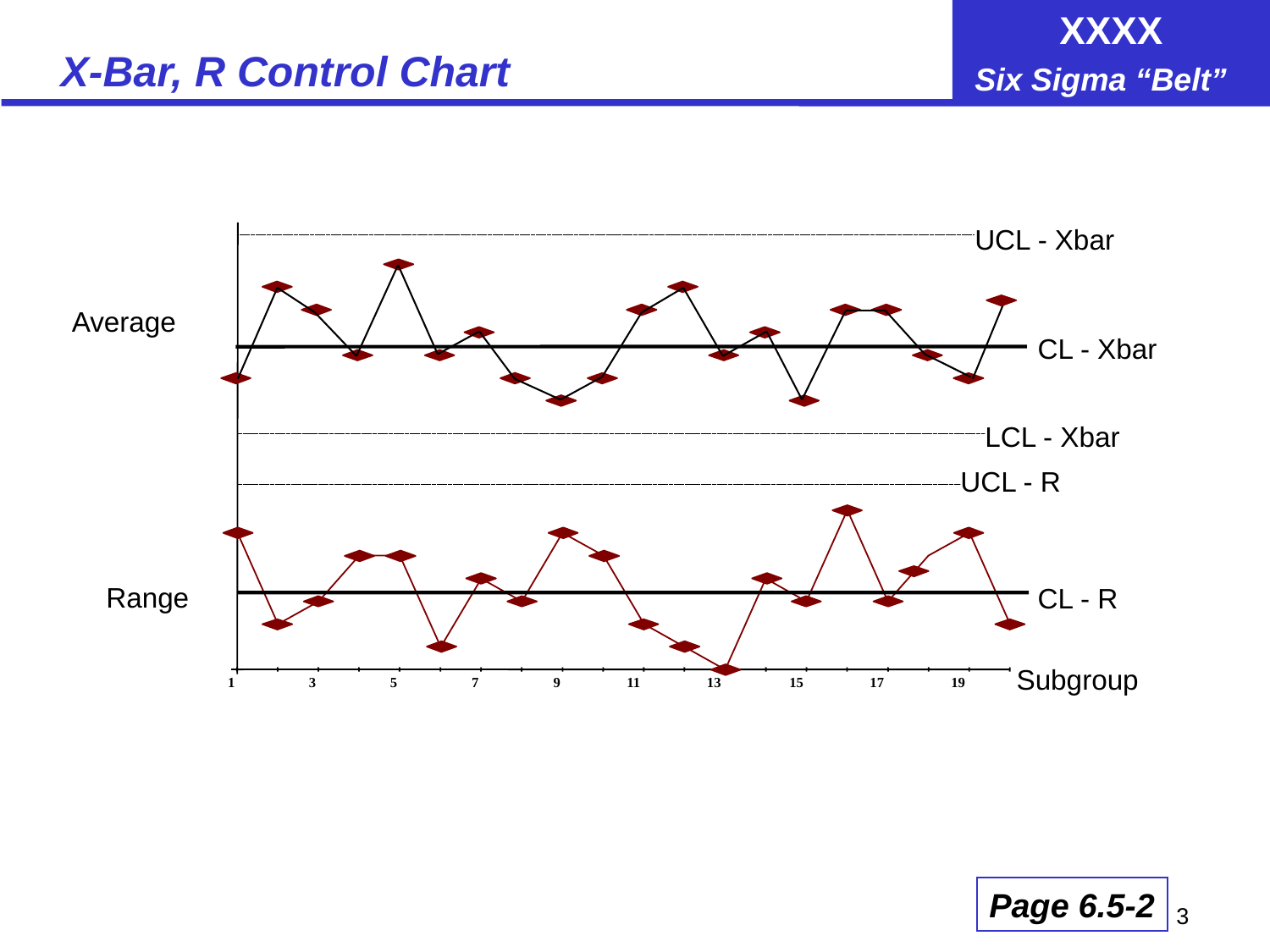

# X-Bar, R Control Chart
UCL - Xbar

Average

CL - Xbar

LCL - Xbar

UCL - R

Range
CL - R

Subgroup

1
3
5
7
9
11
13
15
17
19
Page 6.5-2